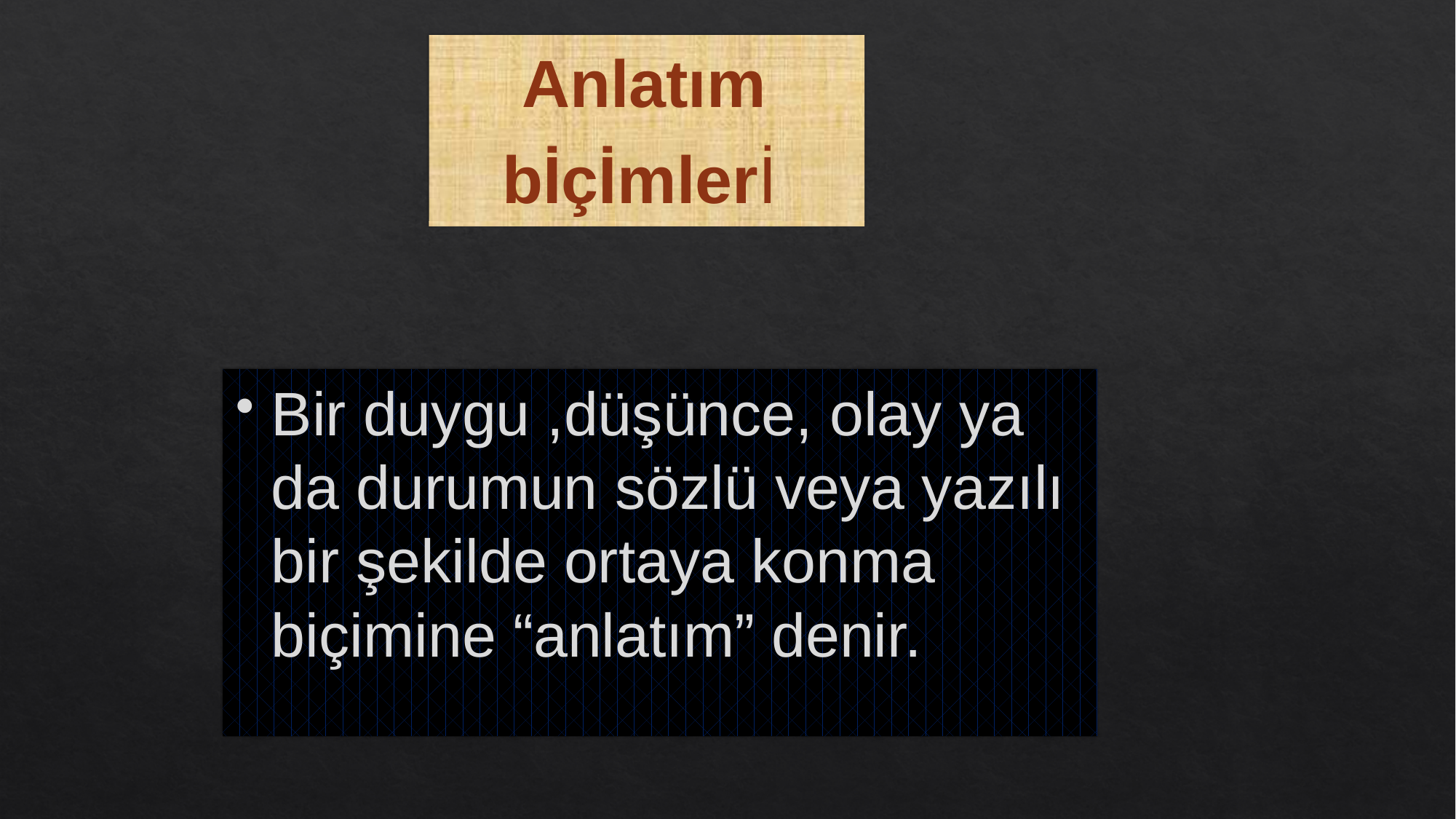

Anlatım
bİçİmlerİ
#
Bir duygu ,düşünce, olay ya da durumun sözlü veya yazılı bir şekilde ortaya konma biçimine “anlatım” denir.